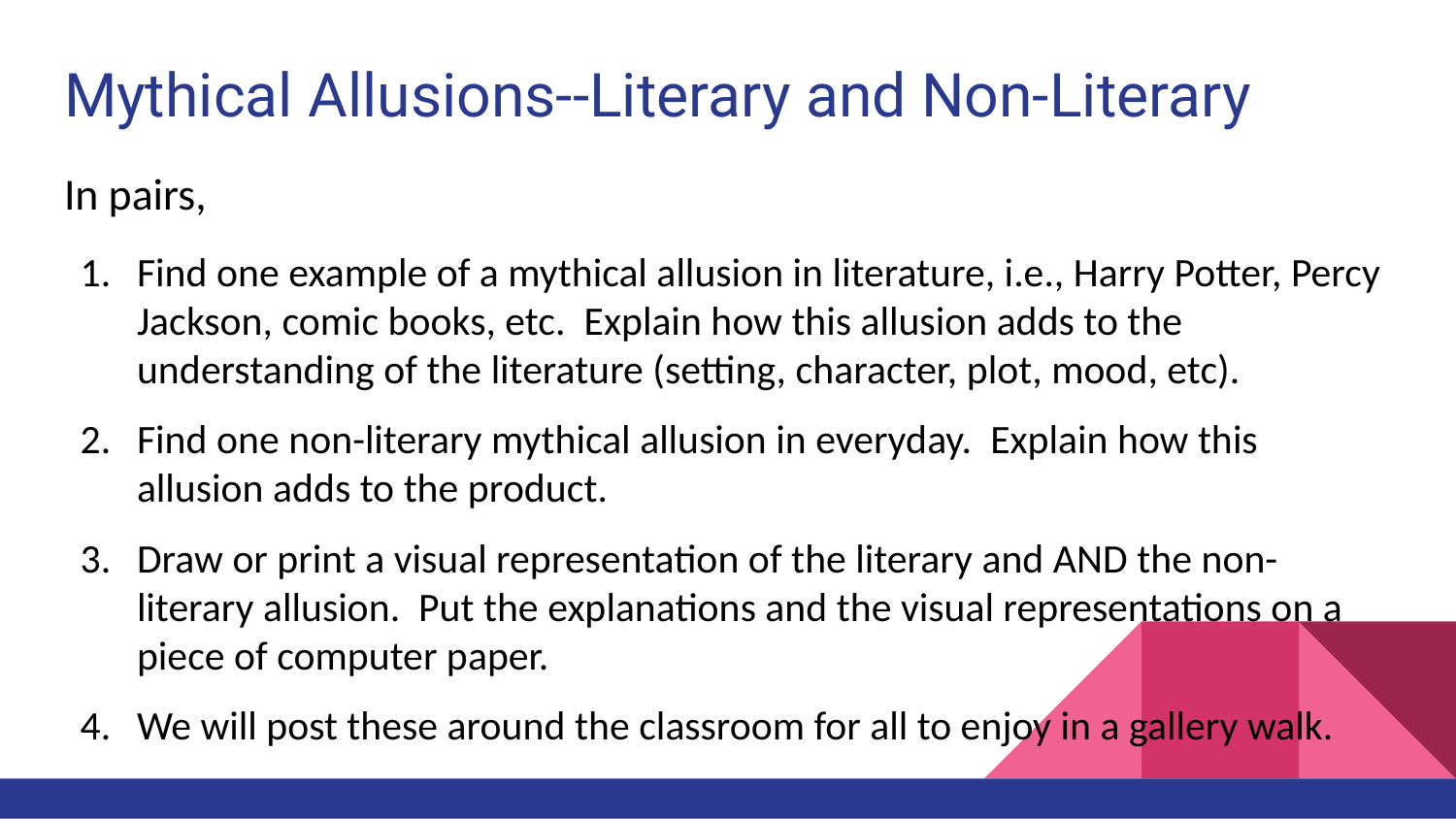

# Mythical Allusions--Literary and Non-Literary
In pairs,

Find one example of a mythical allusion in literature, i.e., Harry Potter, Percy Jackson, comic books, etc.  Explain how this allusion adds to the understanding of the literature (setting, character, plot, mood, etc).

Find one non-literary mythical allusion in everyday.  Explain how this allusion adds to the product.

Draw or print a visual representation of the literary and AND the non-literary allusion.  Put the explanations and the visual representations on a piece of computer paper.

We will post these around the classroom for all to enjoy in a gallery walk.